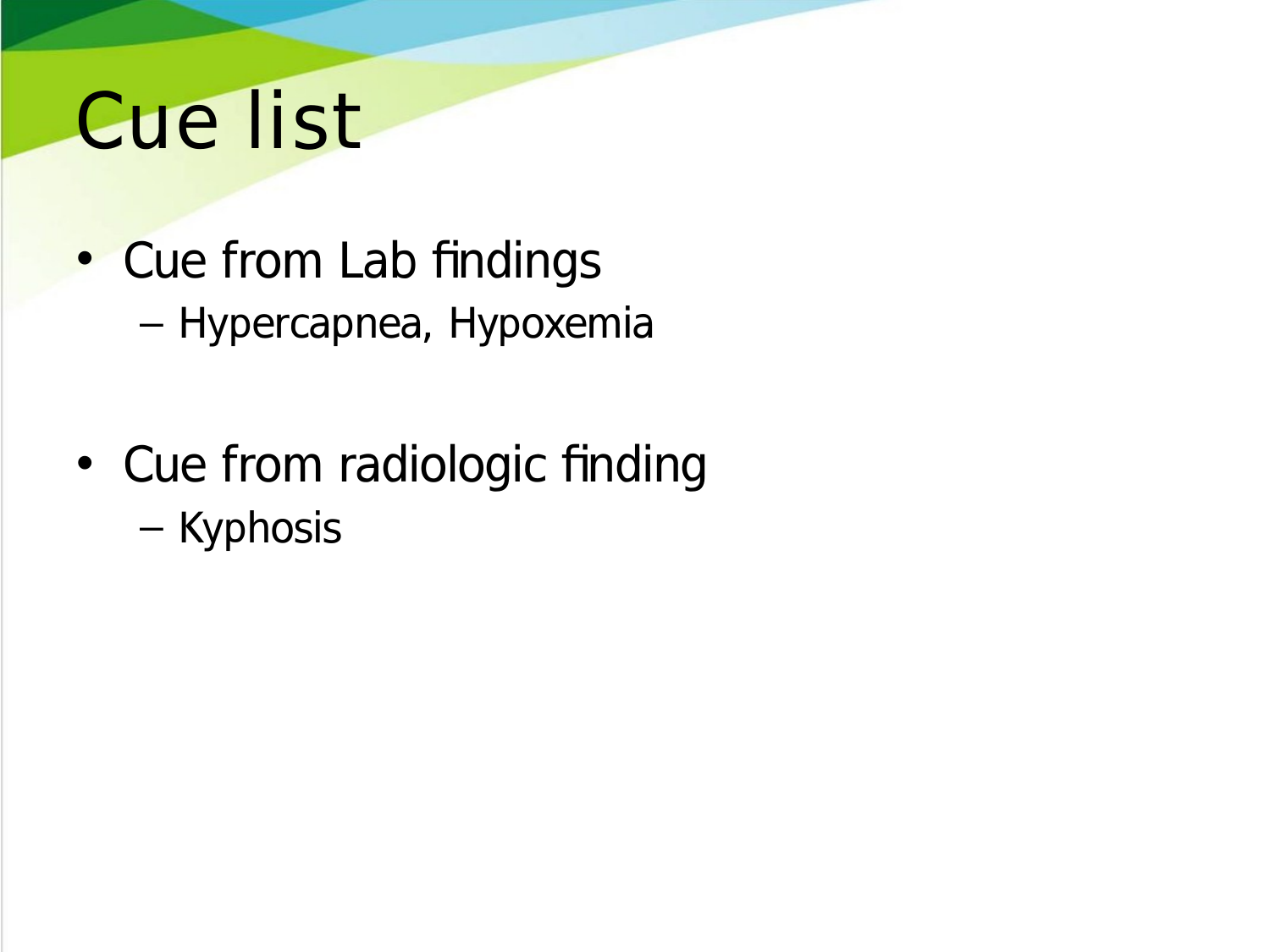

# Cue list
Cue from Lab findings
Hypercapnea, Hypoxemia

Cue from radiologic finding
Kyphosis